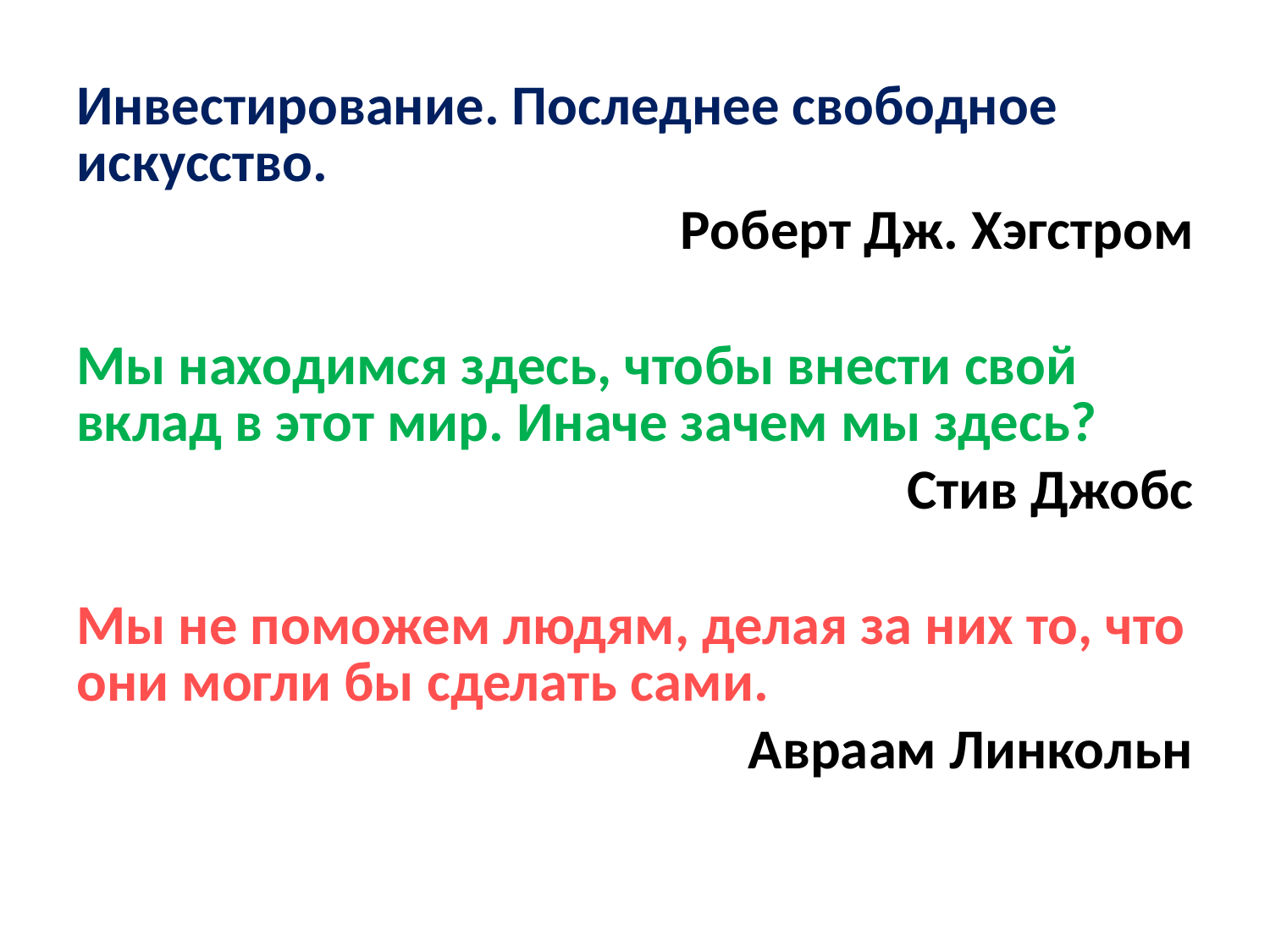

Инвестирование. Последнее свободное искусство.
Роберт Дж. Хэгстром

Мы находимся здесь, чтобы внести свой вклад в этот мир. Иначе зачем мы здесь?
Стив Джобс

Мы не поможем людям, делая за них то, что они могли бы сделать сами.
Авраам Линкольн